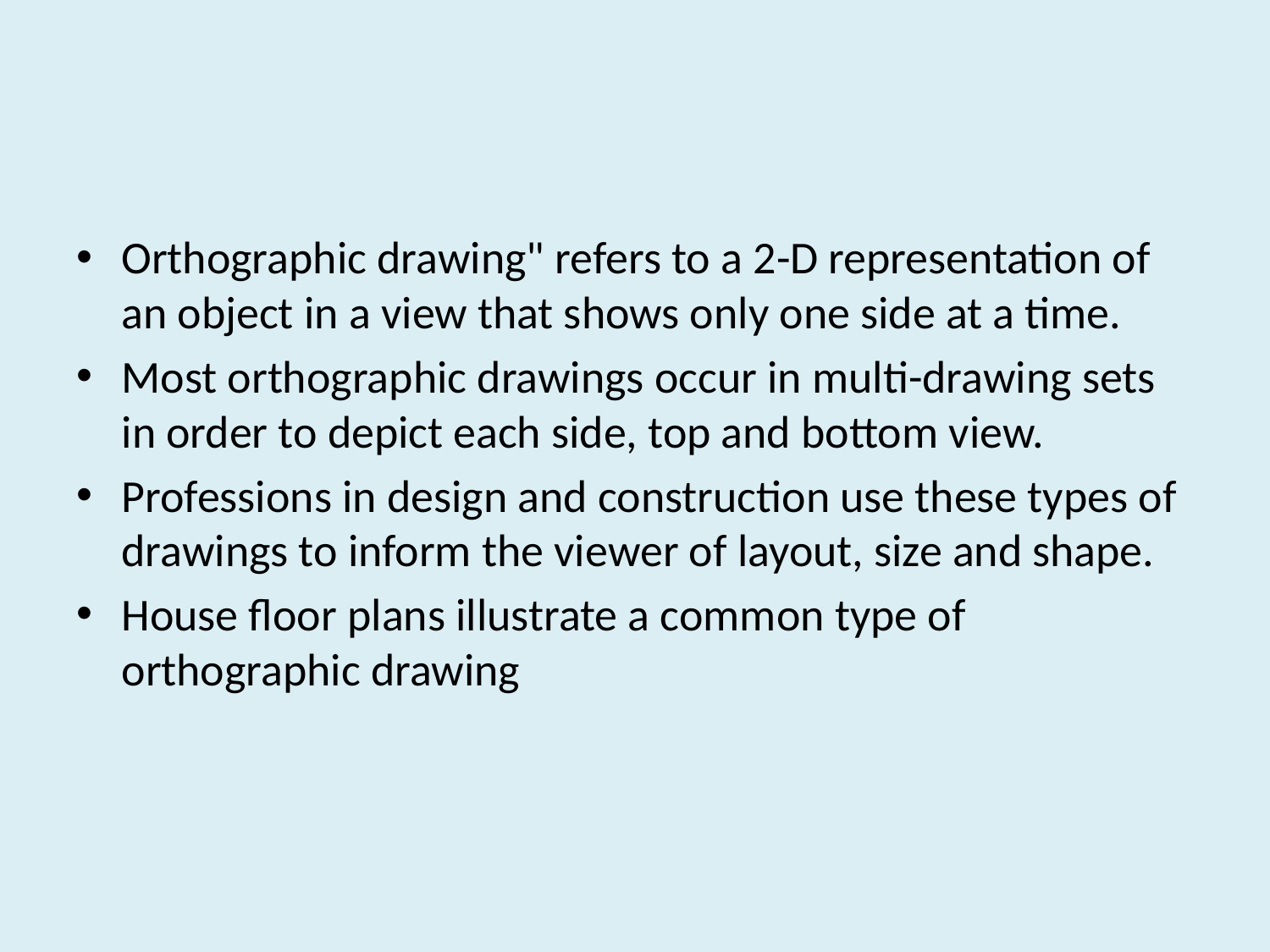

#
Orthographic drawing" refers to a 2-D representation of an object in a view that shows only one side at a time.
Most orthographic drawings occur in multi-drawing sets in order to depict each side, top and bottom view.
Professions in design and construction use these types of drawings to inform the viewer of layout, size and shape.
House floor plans illustrate a common type of orthographic drawing